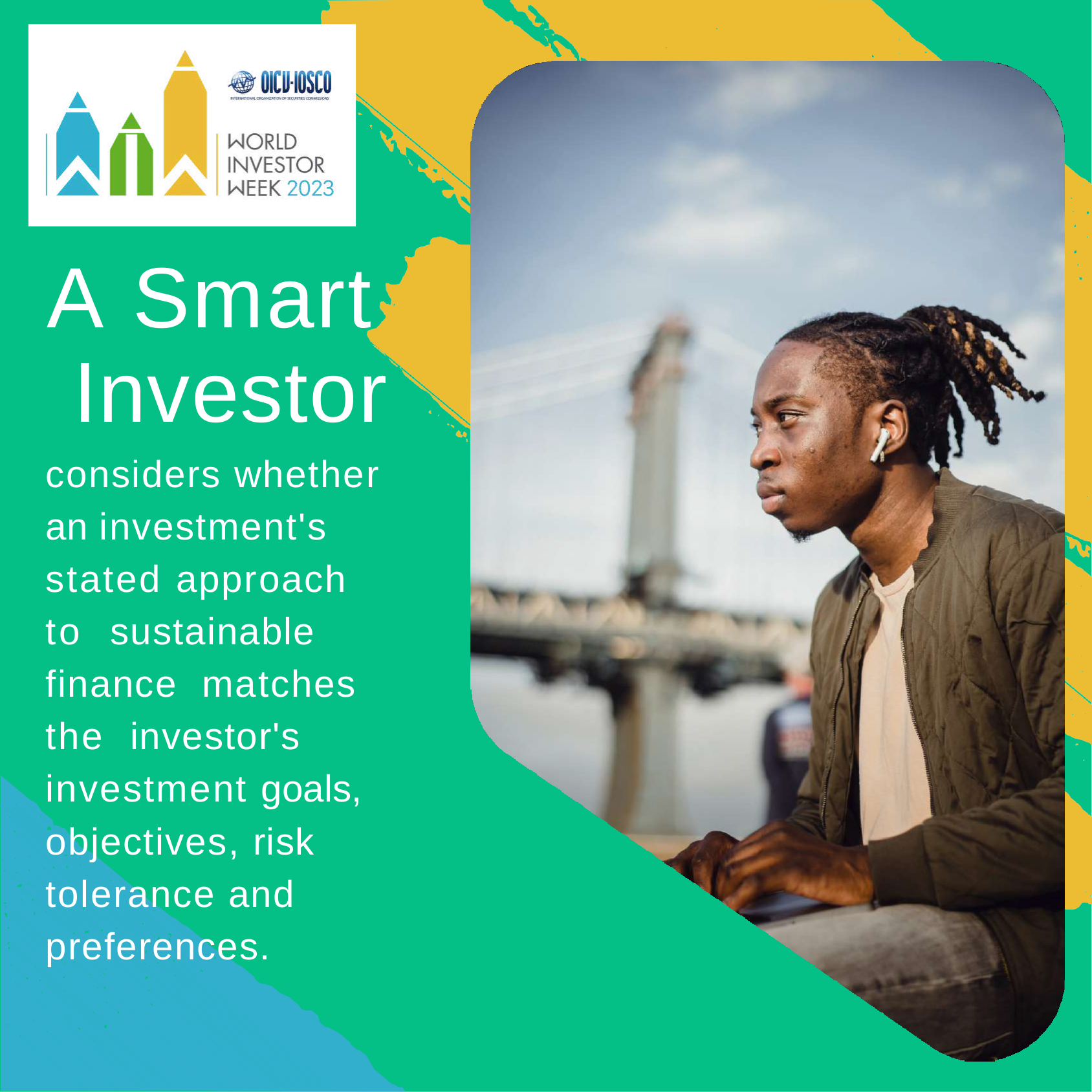

# A Smart  Investor
considers whether  an investment's  stated approach to  sustainable finance  matches the  investor's  investment goals,  objectives, risk  tolerance and  preferences.